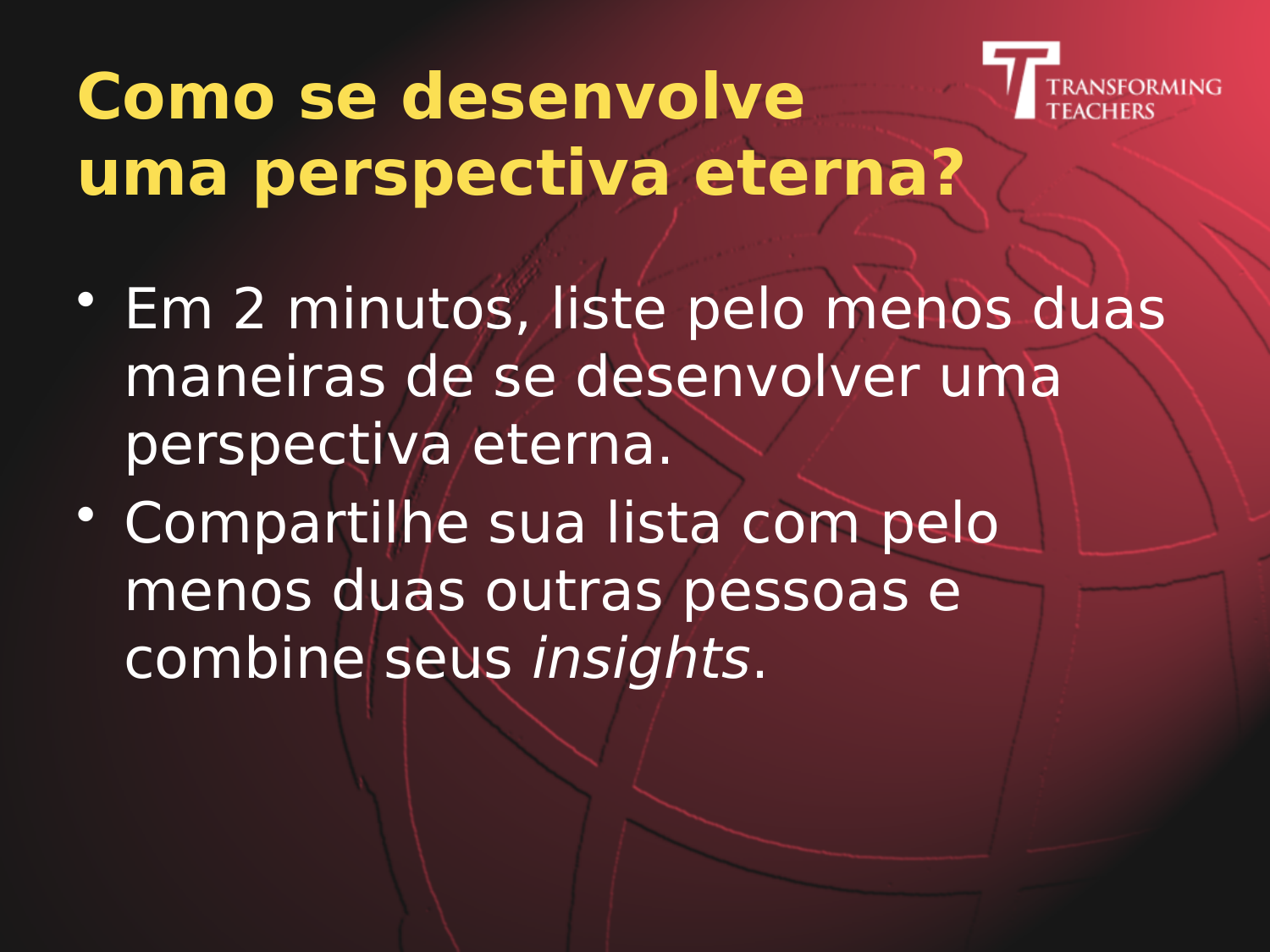

# Como se desenvolve uma perspectiva eterna?
Em 2 minutos, liste pelo menos duas maneiras de se desenvolver uma perspectiva eterna.
Compartilhe sua lista com pelo menos duas outras pessoas e combine seus insights.